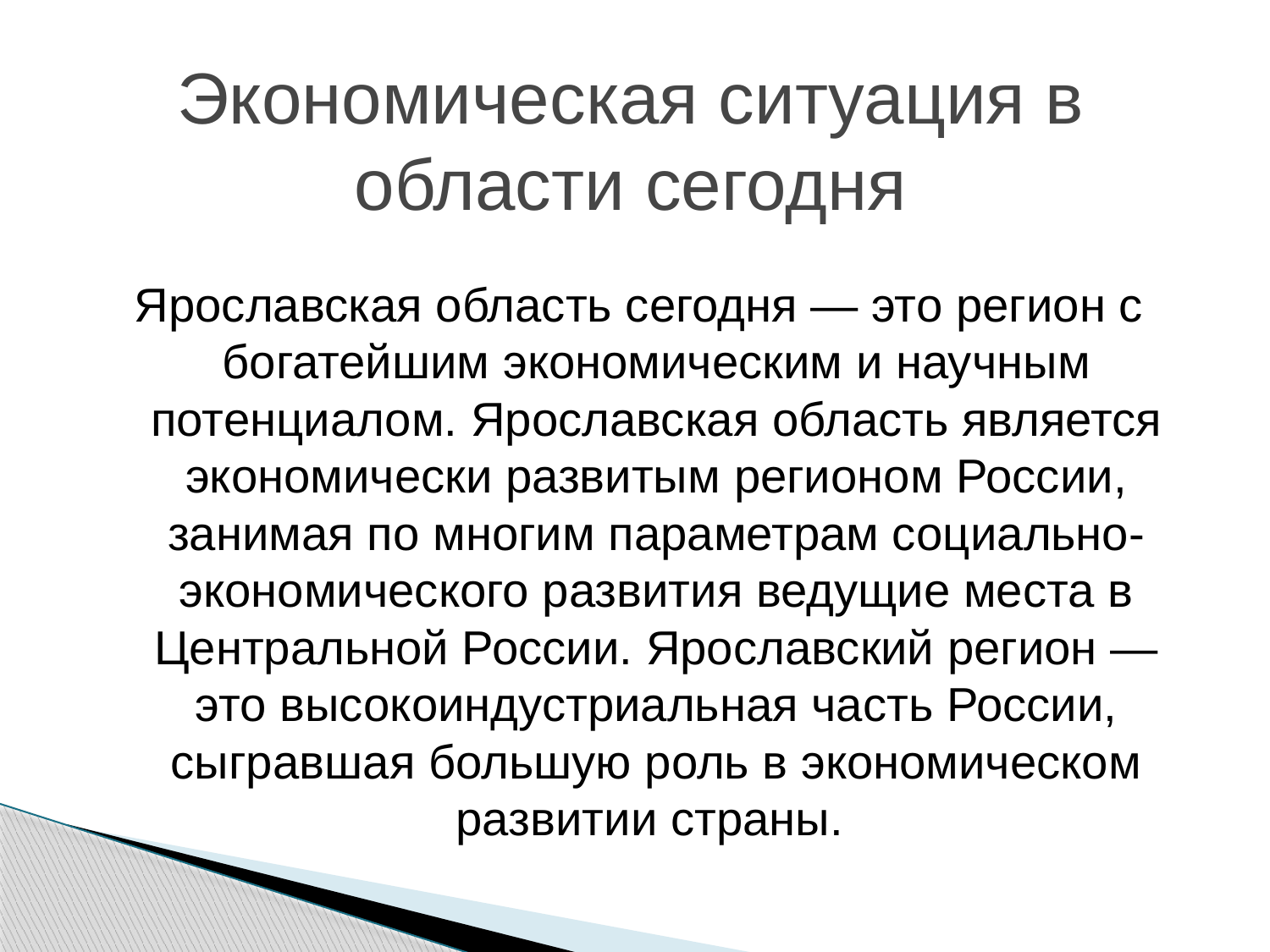

# Экономическая ситуация в области сегодня
Ярославская область сегодня — это регион с богатейшим экономическим и научным потенциалом. Ярославская область является экономически развитым регионом России, занимая по многим параметрам социально-экономического развития ведущие места в Центральной России. Ярославский регион — это высокоиндустриальная часть России, сыгравшая большую роль в экономическом развитии страны.